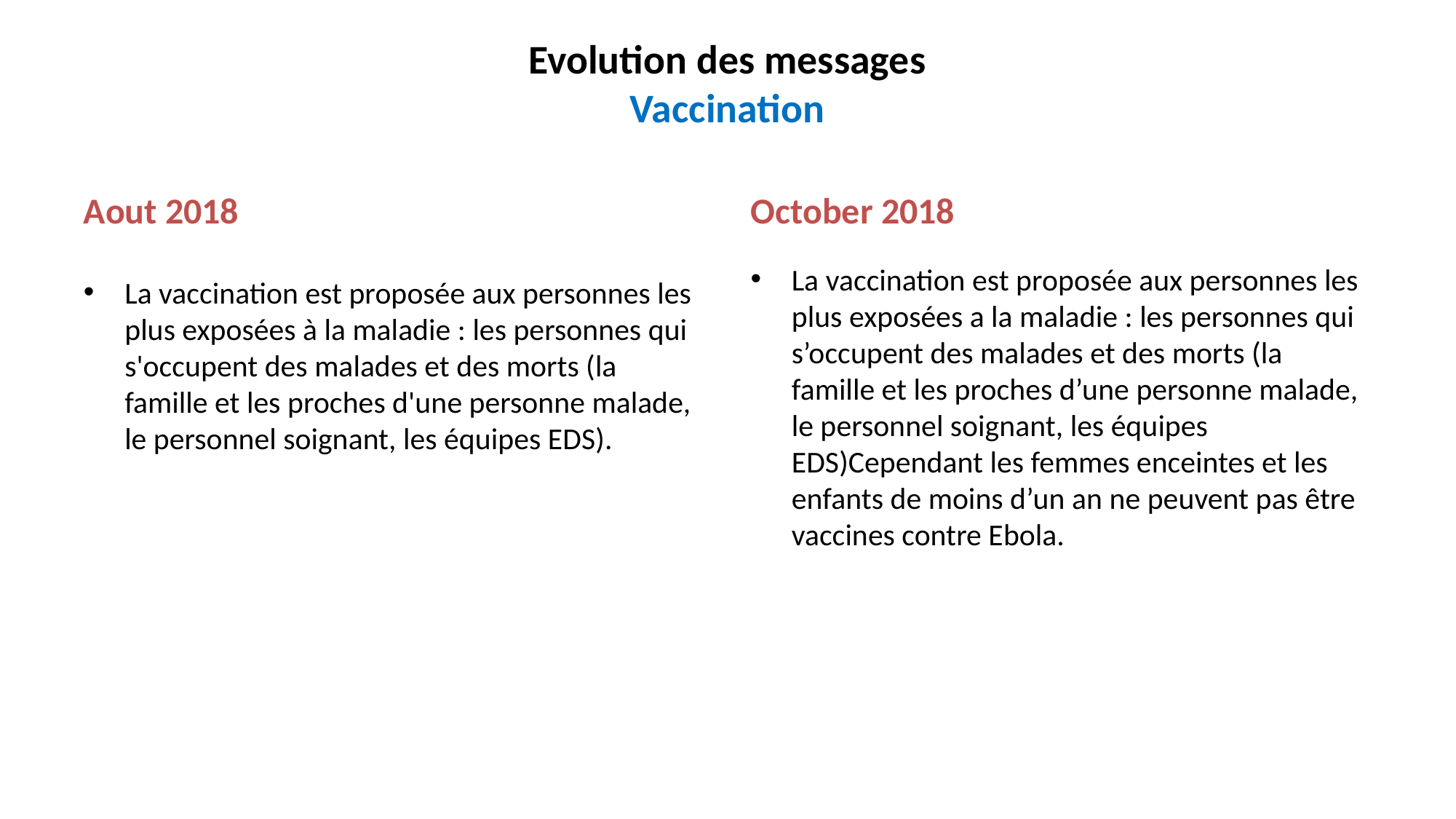

# Evolution des messages Vaccination
Aout 2018
October 2018
La vaccination est proposée aux personnes les plus exposées a la maladie : les personnes qui s’occupent des malades et des morts (la famille et les proches d’une personne malade, le personnel soignant, les équipes EDS)Cependant les femmes enceintes et les enfants de moins d’un an ne peuvent pas être vaccines contre Ebola.
La vaccination est proposée aux personnes les plus exposées à la maladie : les personnes qui s'occupent des malades et des morts (la famille et les proches d'une personne malade, le personnel soignant, les équipes EDS).